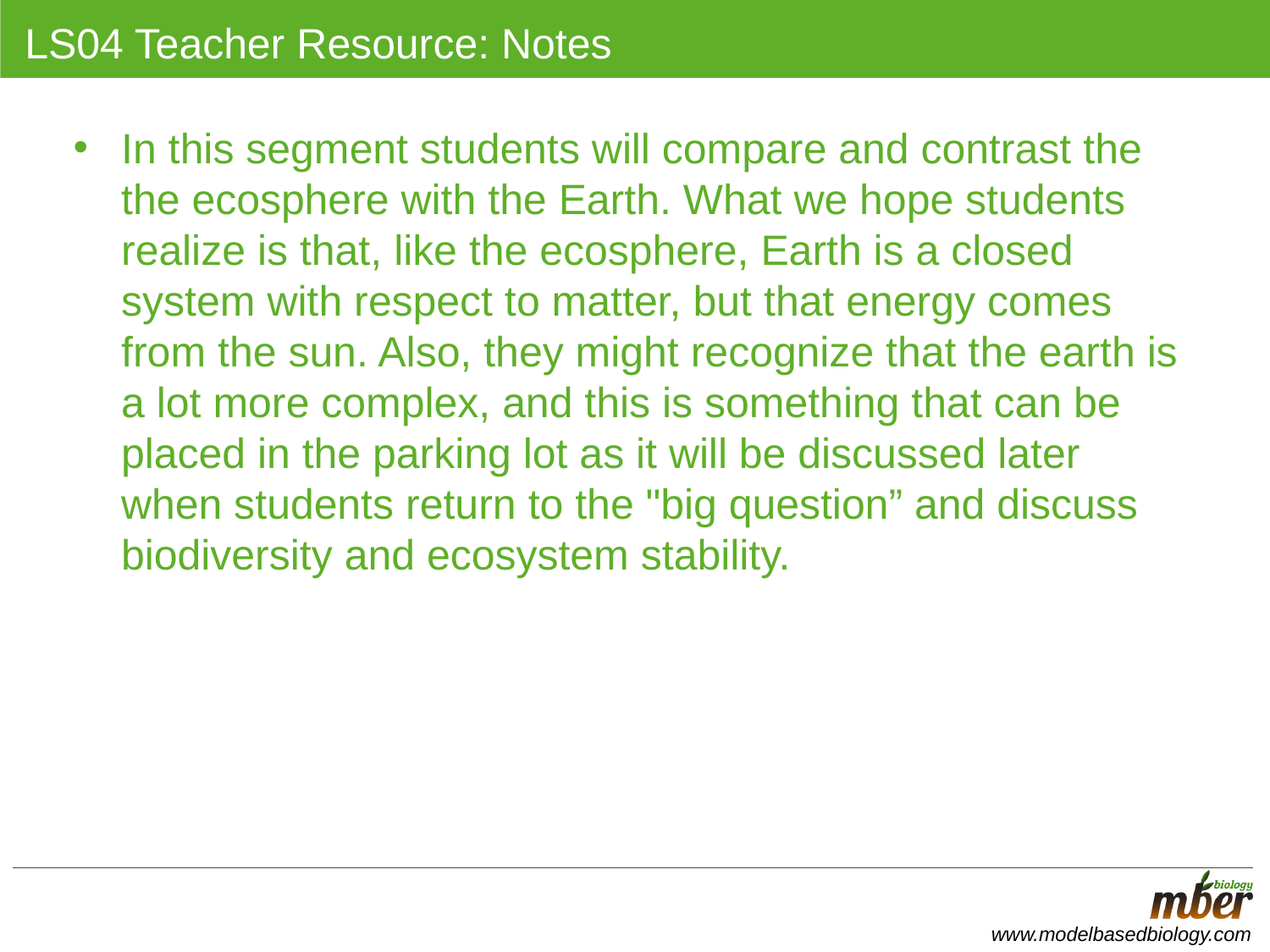

# LS04 Teacher Resource: Notes
In this segment students will compare and contrast the the ecosphere with the Earth. What we hope students realize is that, like the ecosphere, Earth is a closed system with respect to matter, but that energy comes from the sun. Also, they might recognize that the earth is a lot more complex, and this is something that can be placed in the parking lot as it will be discussed later when students return to the "big question” and discuss biodiversity and ecosystem stability.